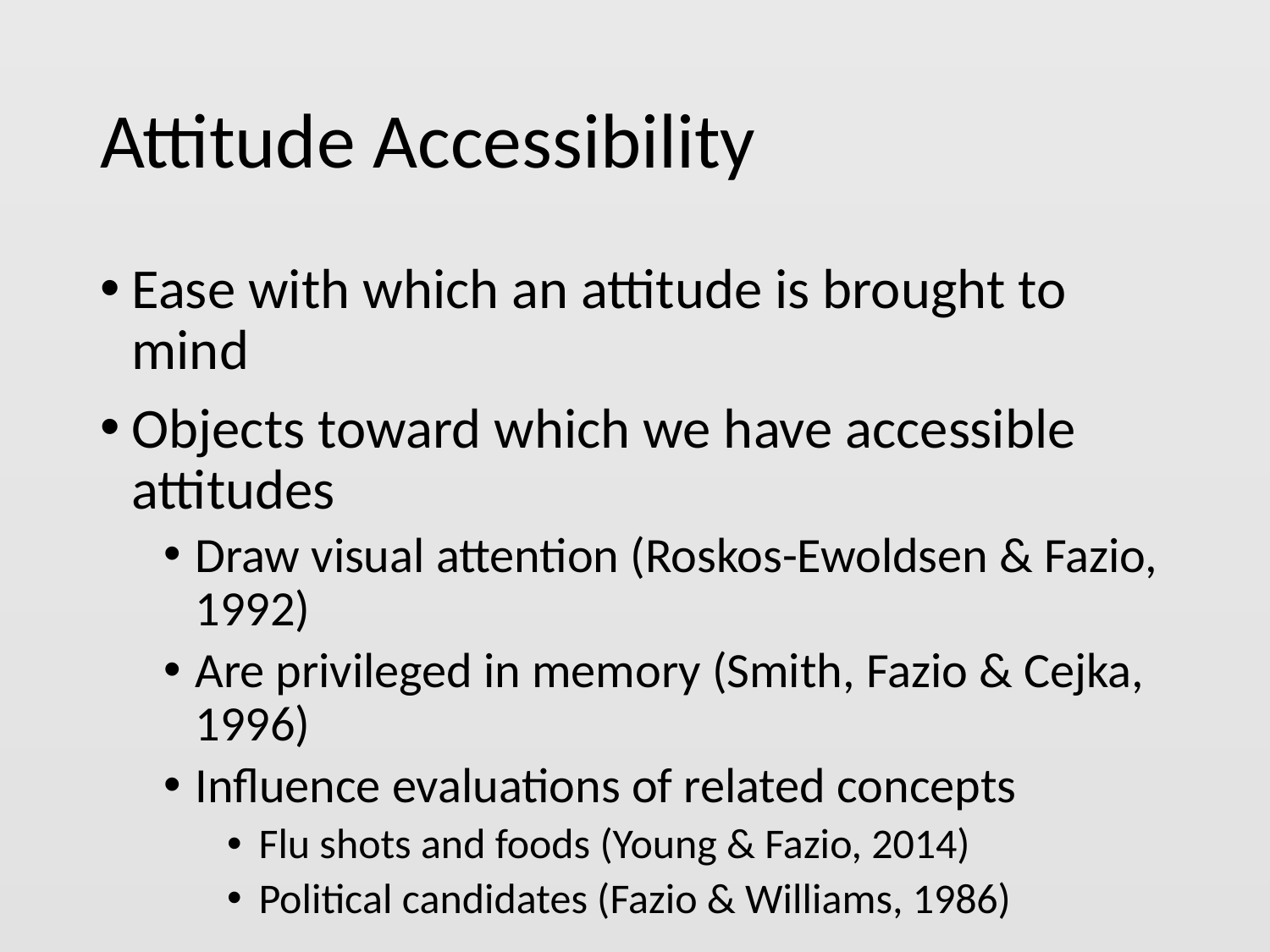

# Attitude Accessibility
Ease with which an attitude is brought to mind
Objects toward which we have accessible attitudes
Draw visual attention (Roskos-Ewoldsen & Fazio, 1992)
Are privileged in memory (Smith, Fazio & Cejka, 1996)
Influence evaluations of related concepts
Flu shots and foods (Young & Fazio, 2014)
Political candidates (Fazio & Williams, 1986)